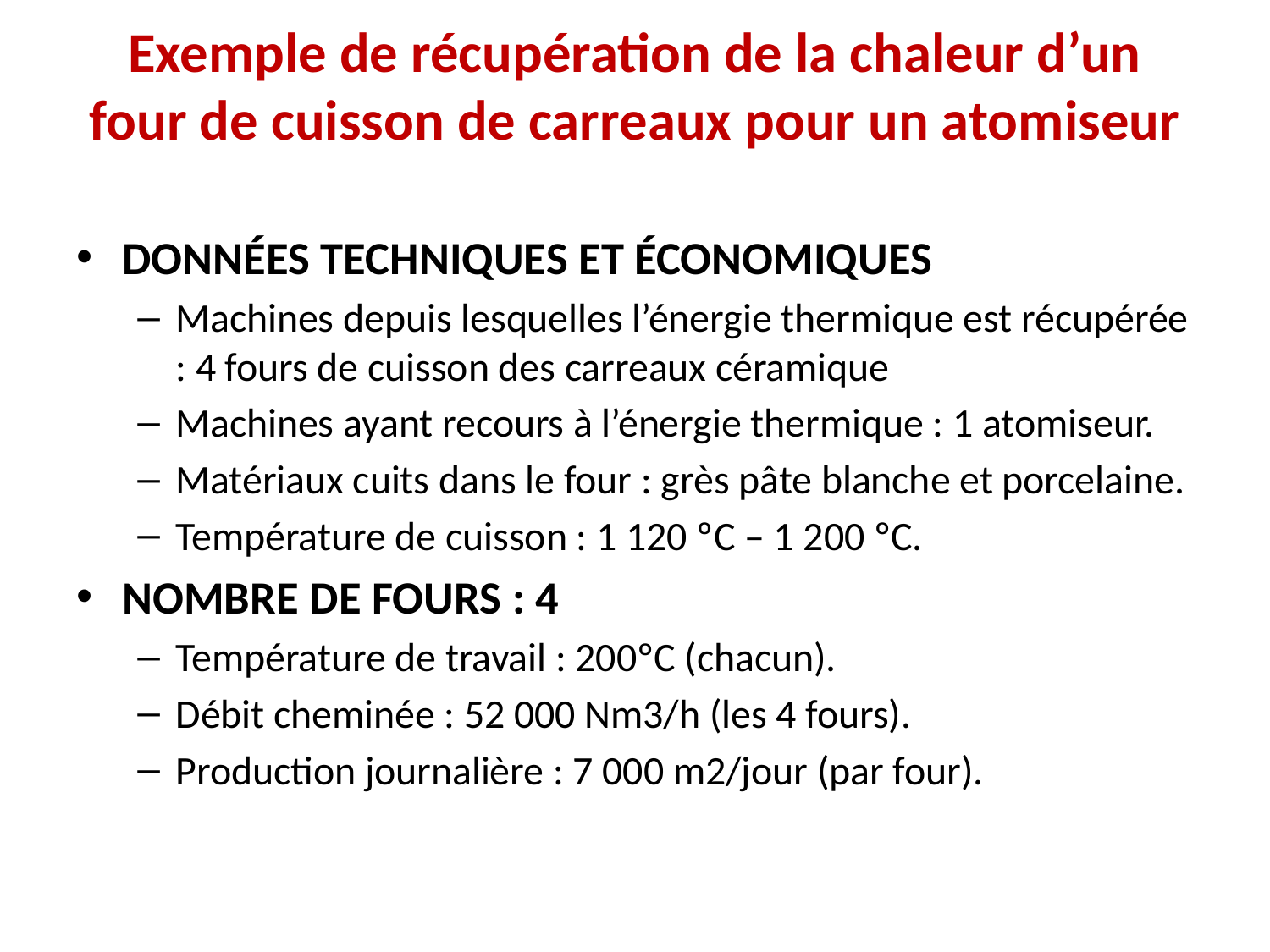

# Exemple de récupération de la chaleur d’un four de cuisson de carreaux pour un atomiseur
DONNÉES TECHNIQUES ET ÉCONOMIQUES
Machines depuis lesquelles l’énergie thermique est récupérée : 4 fours de cuisson des carreaux céramique
Machines ayant recours à l’énergie thermique : 1 atomiseur.
Matériaux cuits dans le four : grès pâte blanche et porcelaine.
Température de cuisson : 1 120 ºC – 1 200 ºC.
NOMBRE DE FOURS : 4
Température de travail : 200ºC (chacun).
Débit cheminée : 52 000 Nm3/h (les 4 fours).
Production journalière : 7 000 m2/jour (par four).